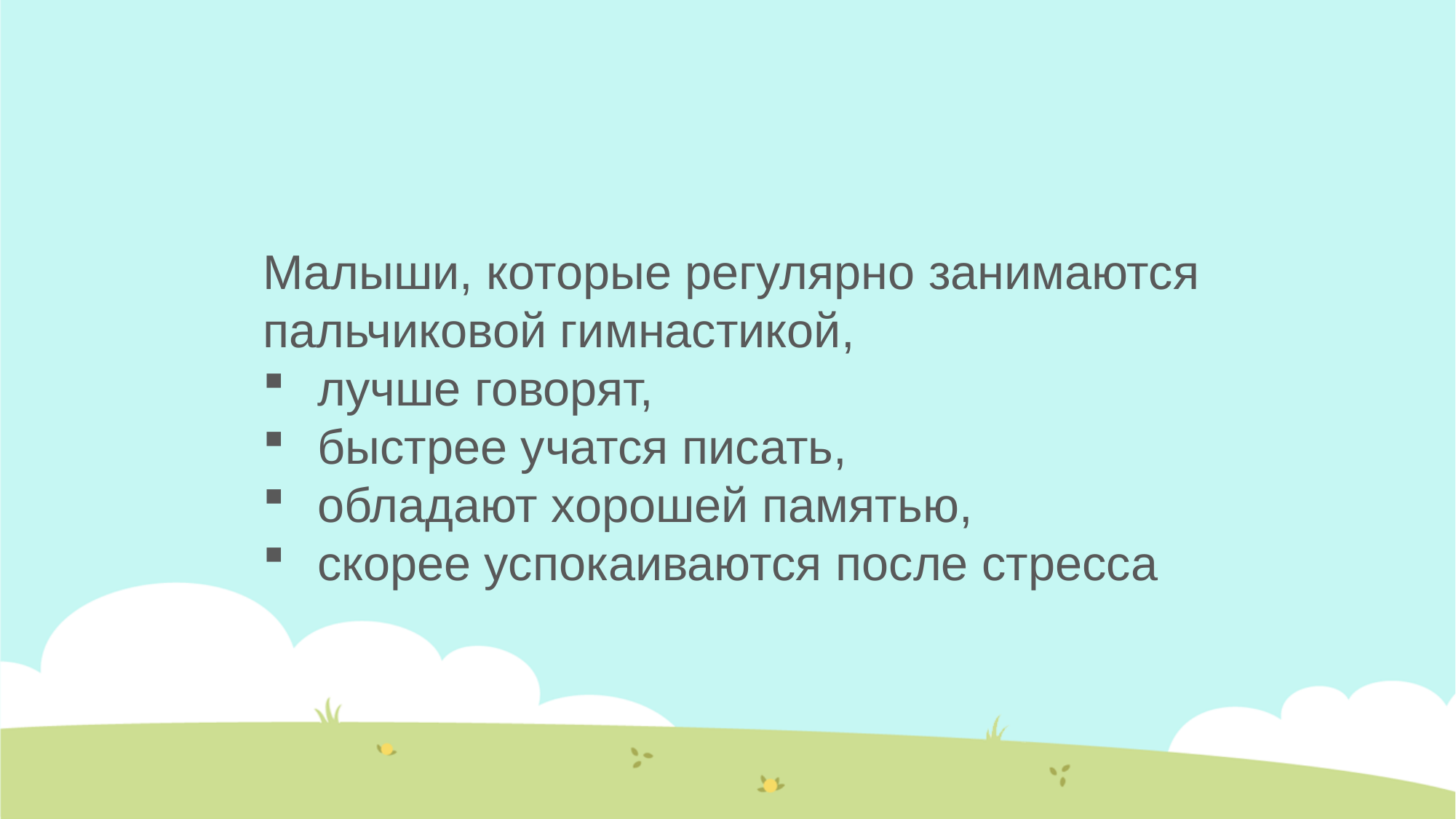

Малыши, которые регулярно занимаются пальчиковой гимнастикой,
лучше говорят,
быстрее учатся писать,
обладают хорошей памятью,
скорее успокаиваются после стресса